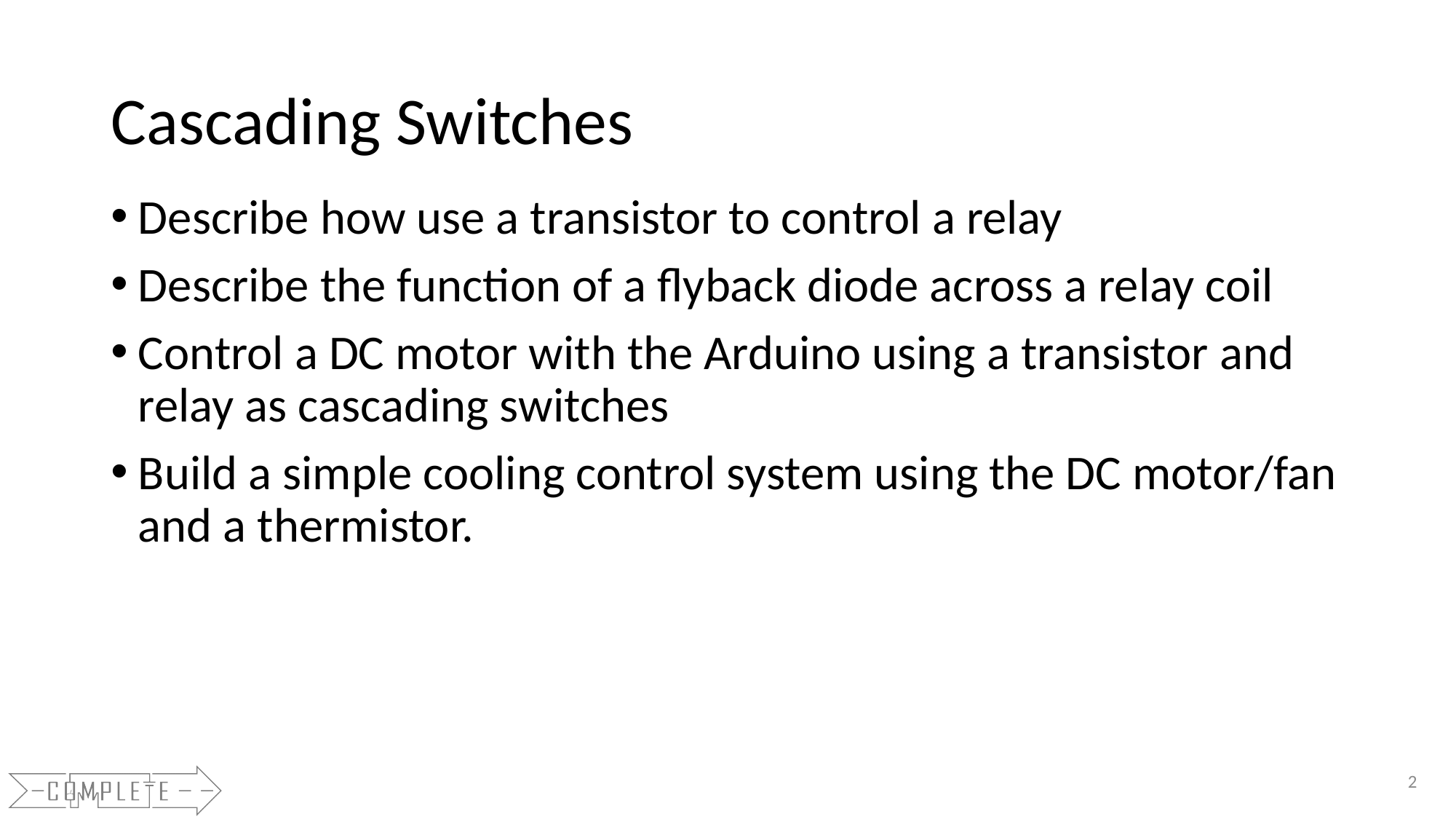

# Cascading Switches
Describe how use a transistor to control a relay
Describe the function of a flyback diode across a relay coil
Control a DC motor with the Arduino using a transistor and relay as cascading switches
Build a simple cooling control system using the DC motor/fan and a thermistor.

2